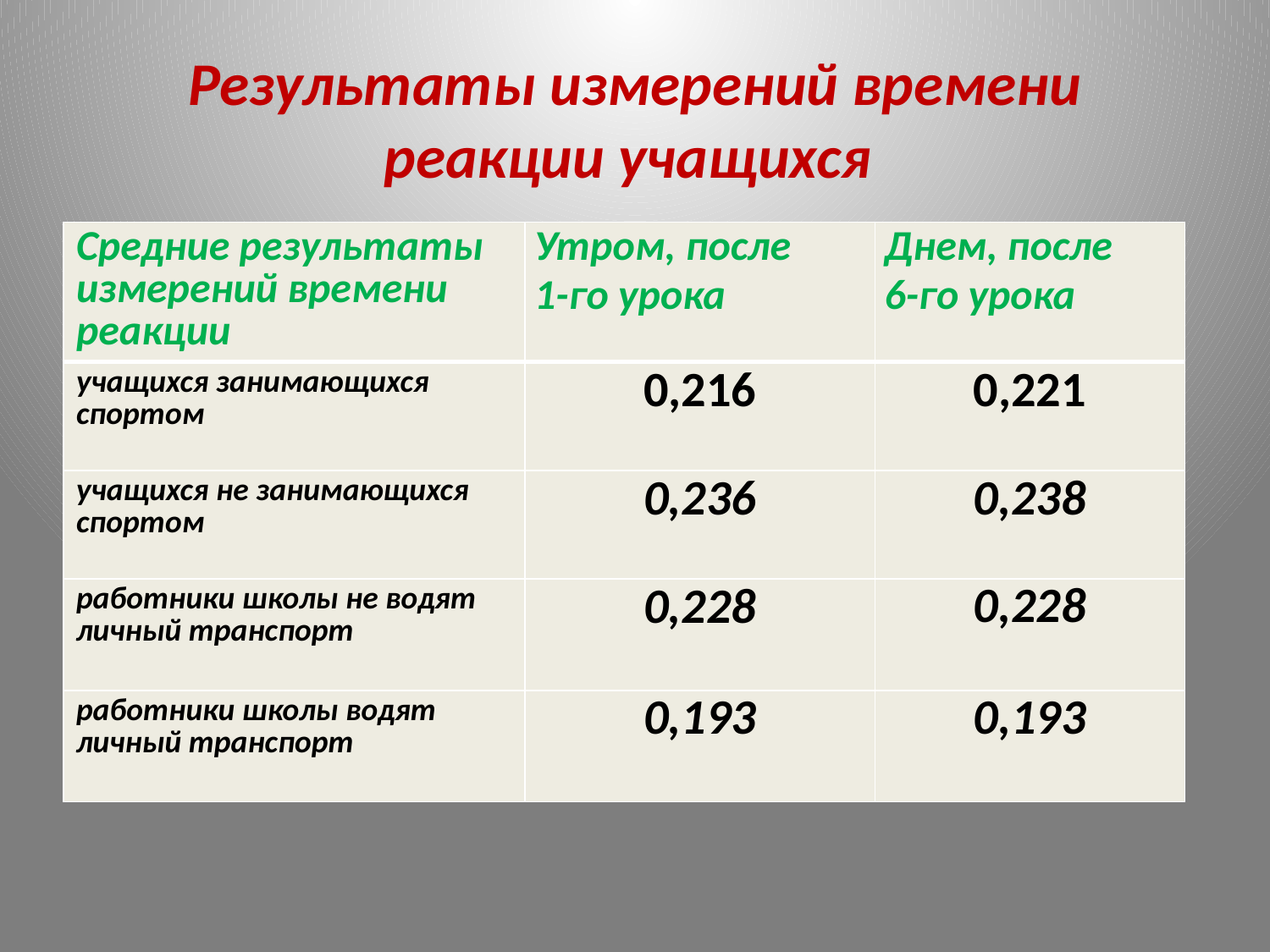

# Результаты измерений времени реакции учащихся
| Средние результаты измерений времени реакции | Утром, после 1-го урока | Днем, после 6-го урока |
| --- | --- | --- |
| учащихся занимающихся спортом | 0,216 | 0,221 |
| учащихся не занимающихся спортом | 0,236 | 0,238 |
| работники школы не водят личный транспорт | 0,228 | 0,228 |
| работники школы водят личный транспорт | 0,193 | 0,193 |